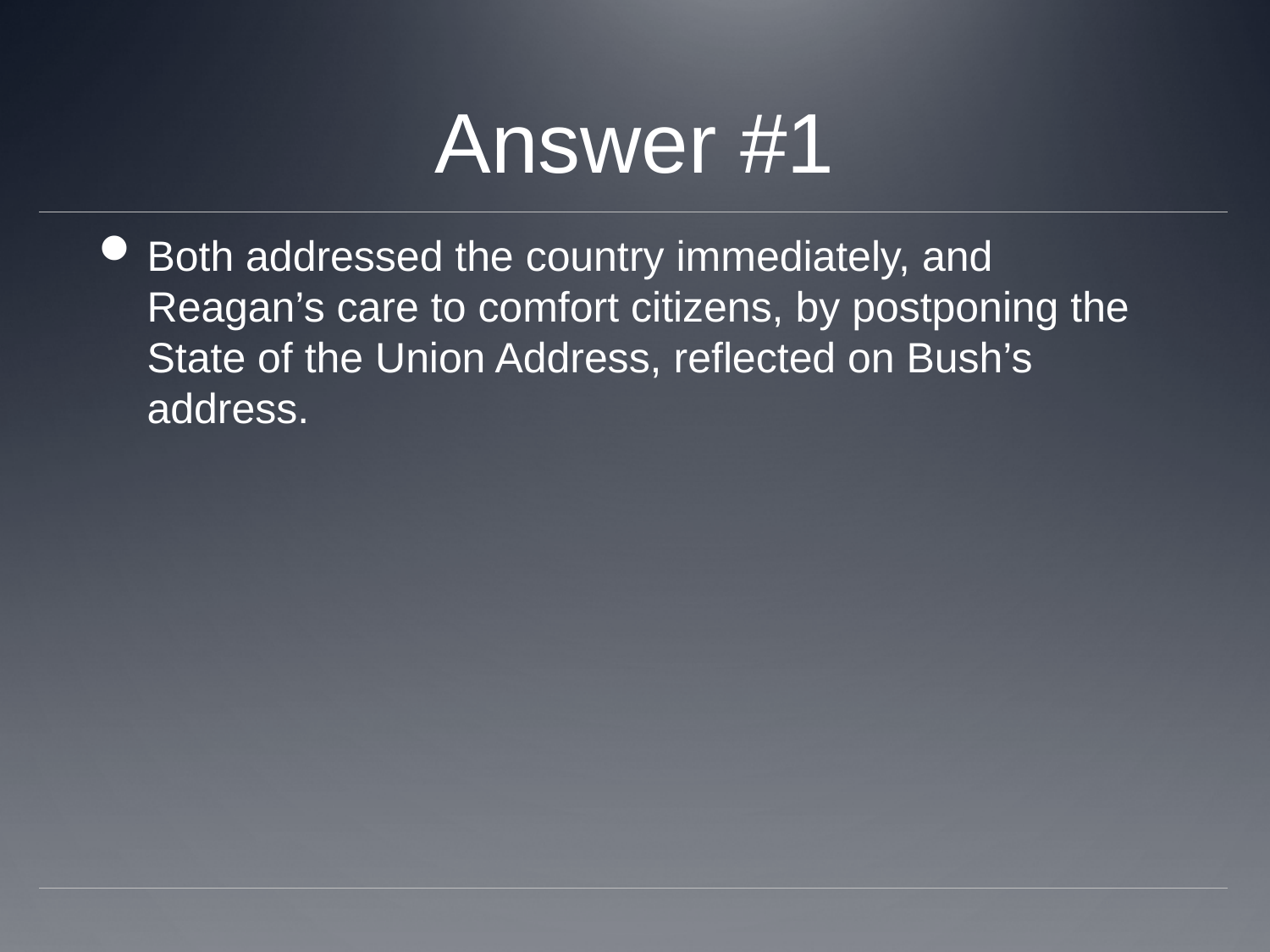

# Answer #1
Both addressed the country immediately, and Reagan’s care to comfort citizens, by postponing the State of the Union Address, reflected on Bush’s address.